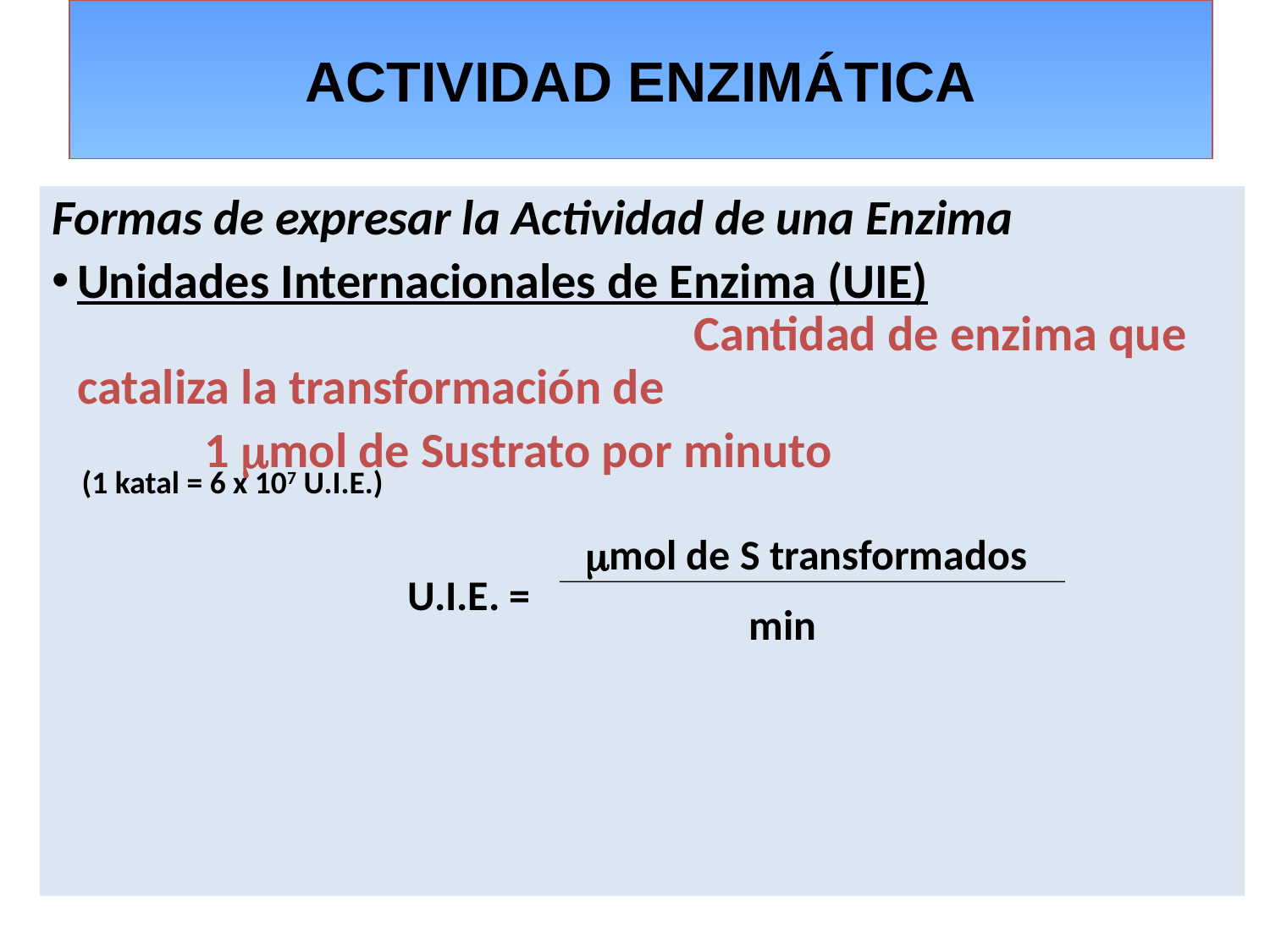

# ACTIVIDAD ENZIMÁTICA
Formas de expresar la Actividad de una Enzima
Unidades Internacionales de Enzima (UIE)                                                                                   Cantidad de enzima que cataliza la transformación de
		1 μmol de Sustrato por minuto

(1 katal = 6 x 107 U.I.E.)
μmol de S transformados
U.I.E. =

min